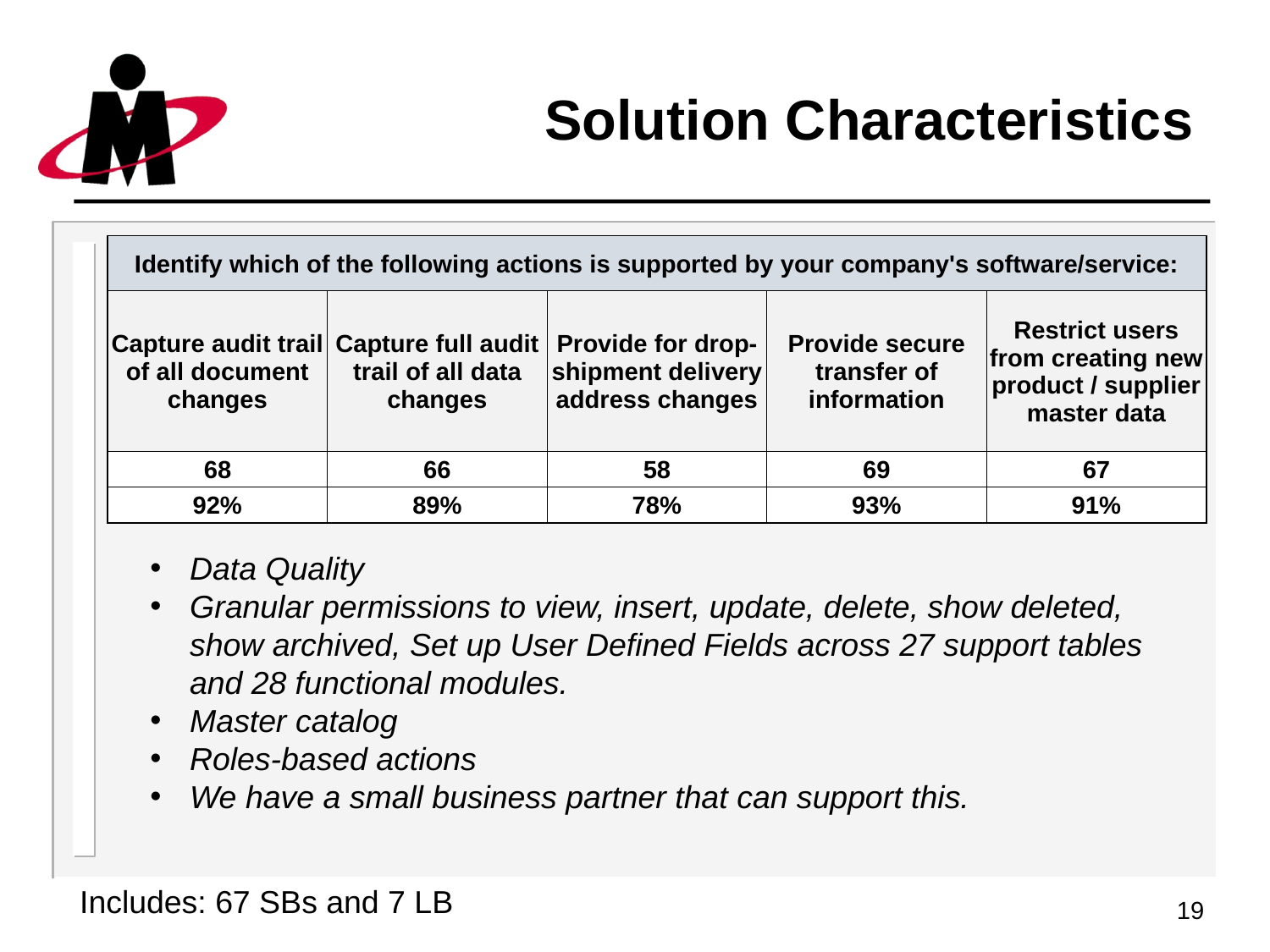

# Solution Characteristics
| Identify which of the following actions is supported by your company's software/service: |  |  |  |  |
| --- | --- | --- | --- | --- |
| Capture audit trail of all document changes | Capture full audit trail of all data changes | Provide for drop-shipment delivery address changes | Provide secure transfer of information | Restrict users from creating new product / supplier master data |
| 68 | 66 | 58 | 69 | 67 |
| 92% | 89% | 78% | 93% | 91% |
Data Quality
Granular permissions to view, insert, update, delete, show deleted, show archived, Set up User Defined Fields across 27 support tables and 28 functional modules.
Master catalog
Roles-based actions
We have a small business partner that can support this.
Includes: 67 SBs and 7 LB
19